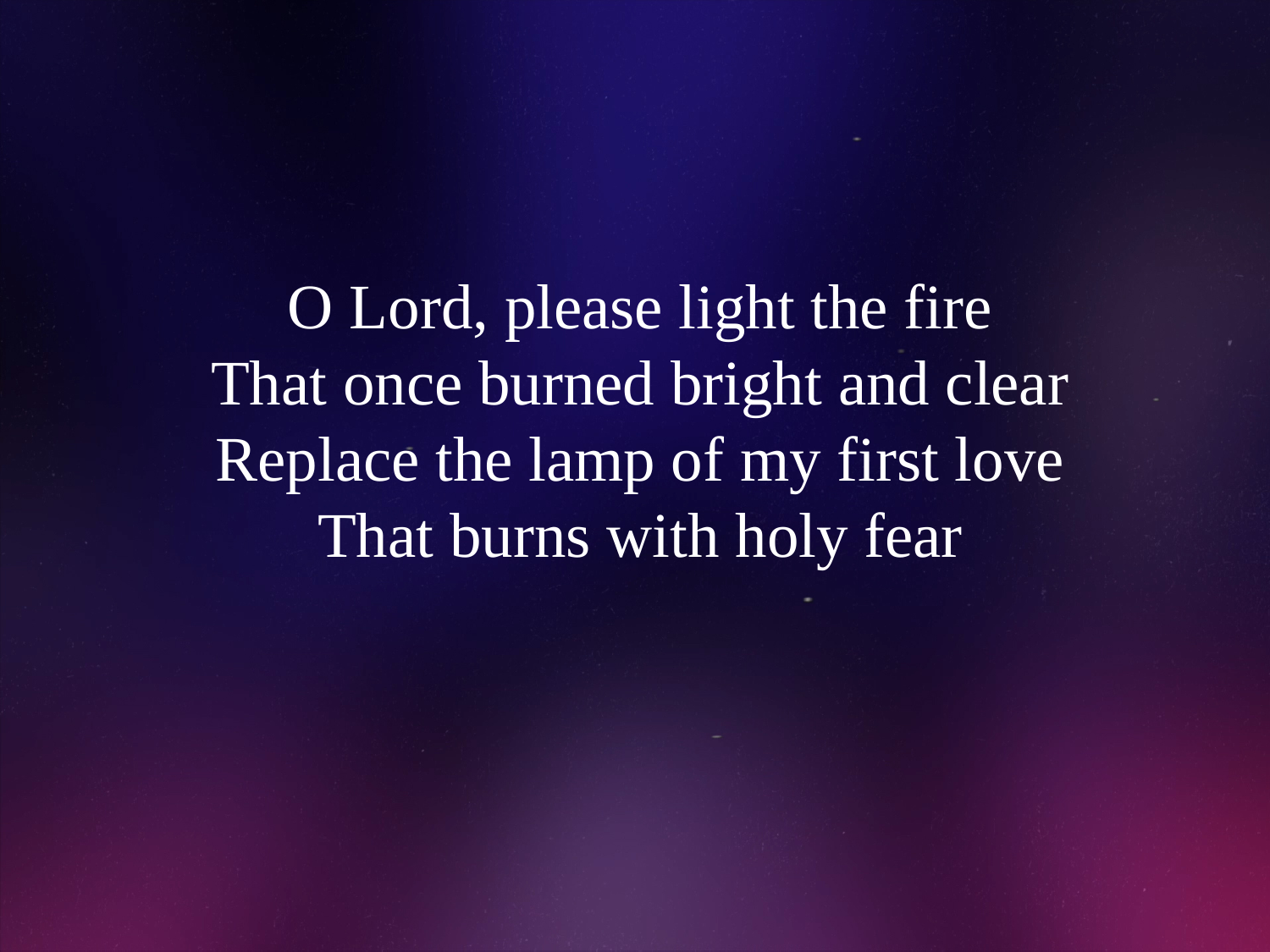

# O Lord, please light the fire That once burned bright and clear Replace the lamp of my first love That burns with holy fear